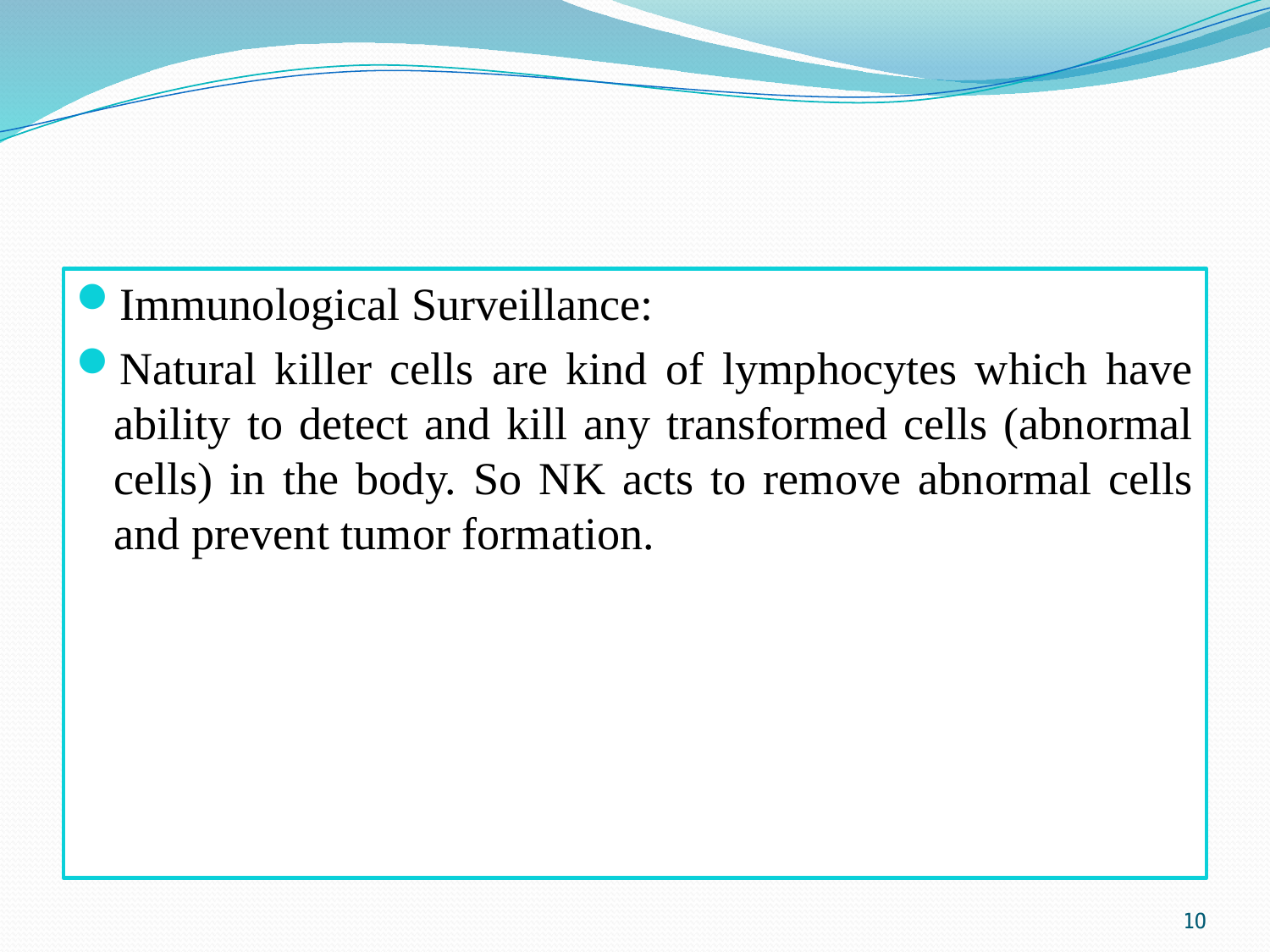

#
Immunological Surveillance:
Natural killer cells are kind of lymphocytes which have ability to detect and kill any transformed cells (abnormal cells) in the body. So NK acts to remove abnormal cells and prevent tumor formation.
10